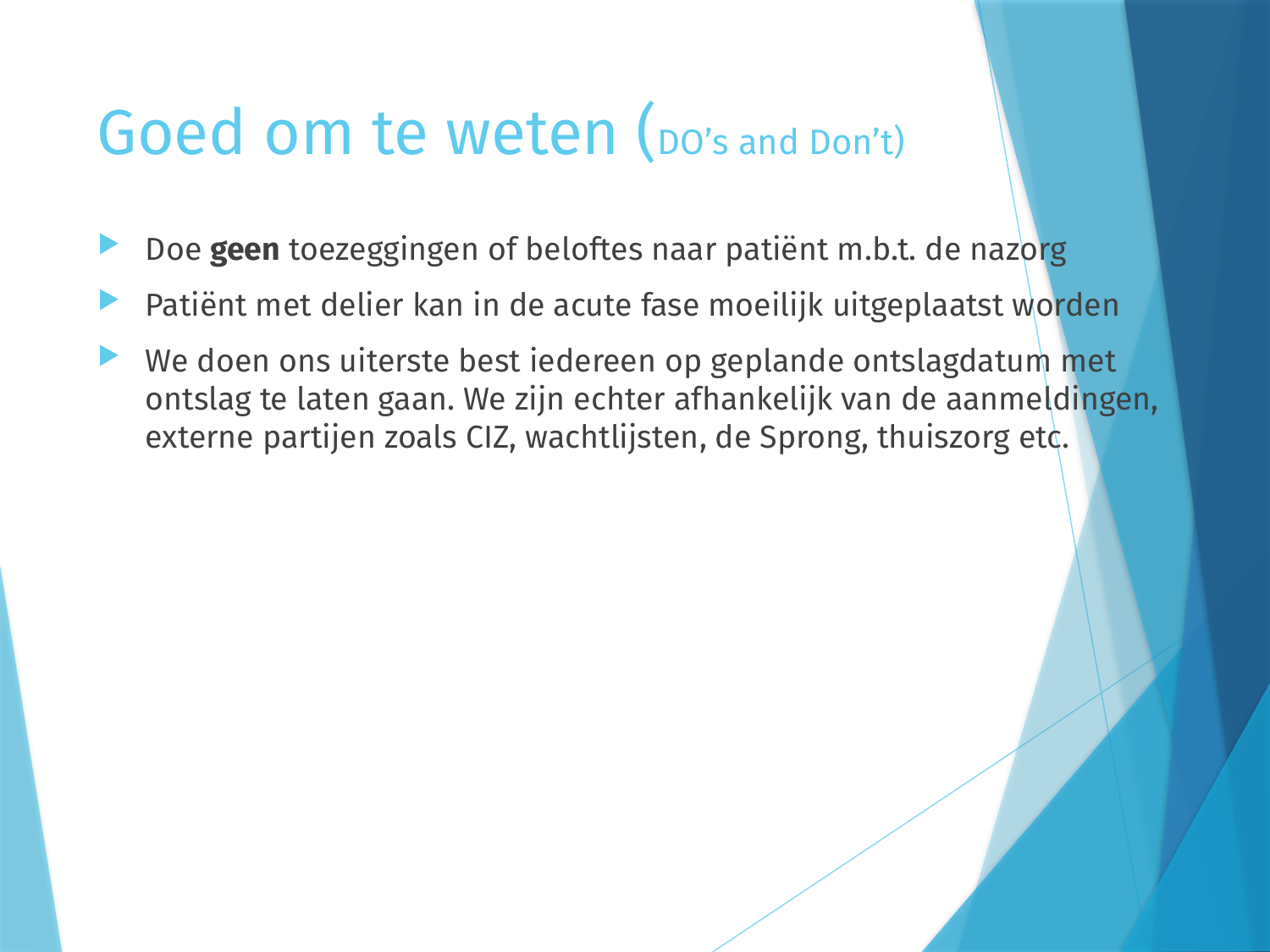

# Goed om te weten (DO’s and Don’t)
Doe geen toezeggingen of beloftes naar patiënt m.b.t. de nazorg
Patiënt met delier kan in de acute fase moeilijk uitgeplaatst worden
We doen ons uiterste best iedereen op geplande ontslagdatum met ontslag te laten gaan. We zijn echter afhankelijk van de aanmeldingen, externe partijen zoals CIZ, wachtlijsten, de Sprong, thuiszorg etc.